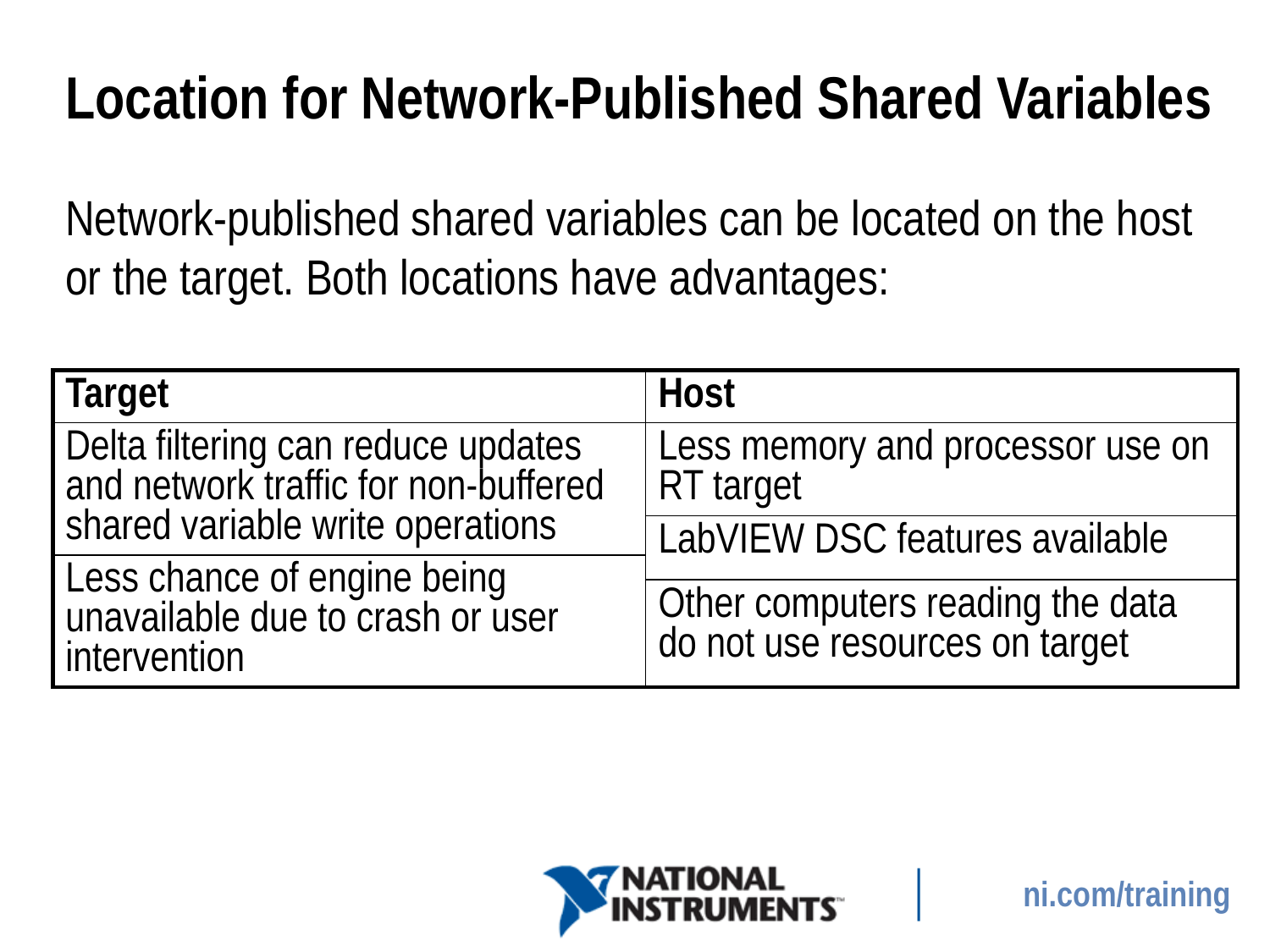

# Location for Network-Published Shared Variables
Network-published shared variables can be located on the host or the target. Both locations have advantages:
| Target | Host |
| --- | --- |
| Delta filtering can reduce updates and network traffic for non-buffered shared variable write operations | Less memory and processor use on RT target |
|  | LabVIEW DSC features available |
| Less chance of engine being unavailable due to crash or user intervention |  |
|  | Other computers reading the data do not use resources on target |